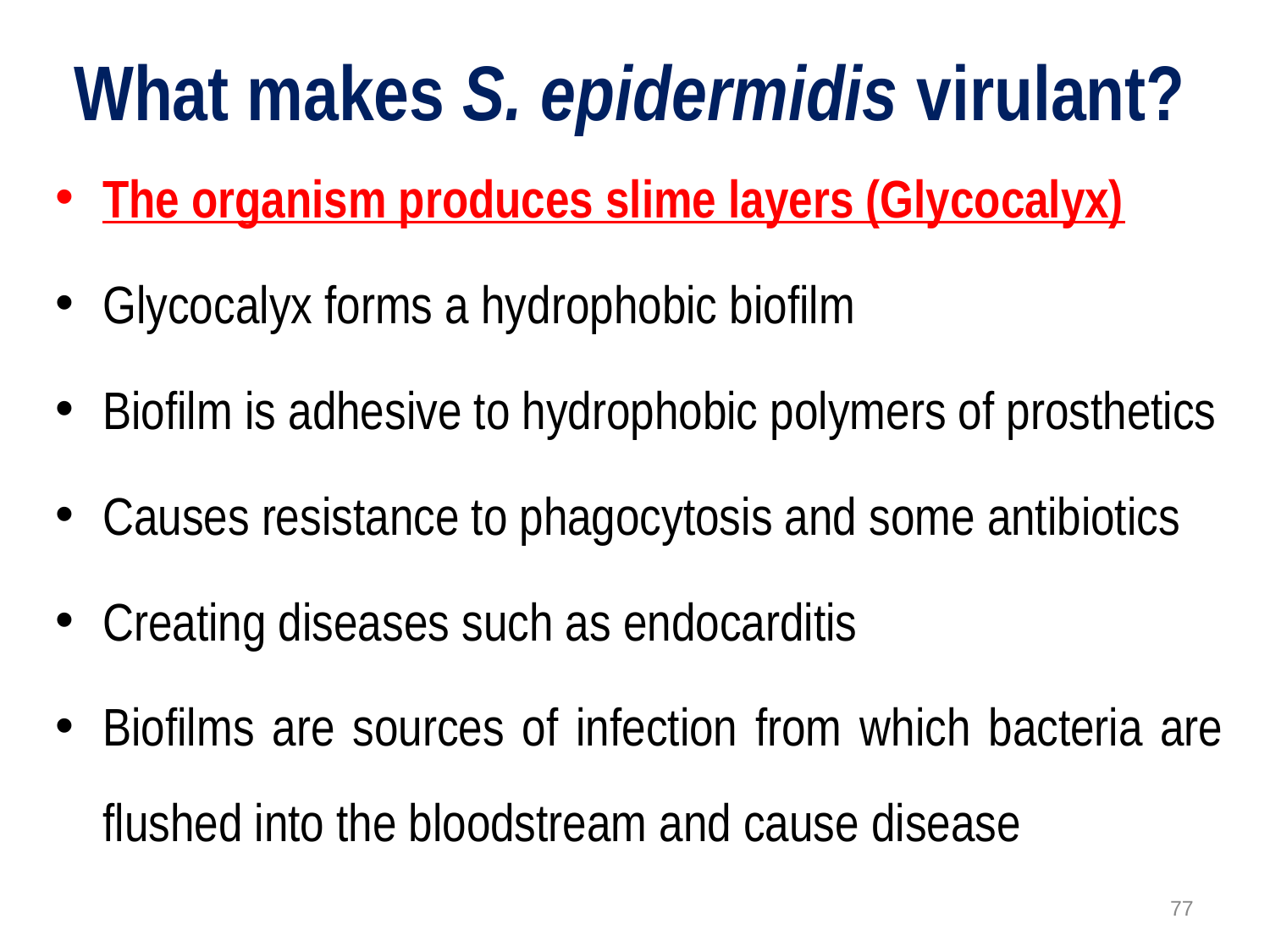

# What makes S. epidermidis virulant?
The organism produces slime layers (Glycocalyx)
Glycocalyx forms a hydrophobic biofilm
Biofilm is adhesive to hydrophobic polymers of prosthetics
Causes resistance to phagocytosis and some antibiotics
Creating diseases such as endocarditis
Biofilms are sources of infection from which bacteria are flushed into the bloodstream and cause disease

77